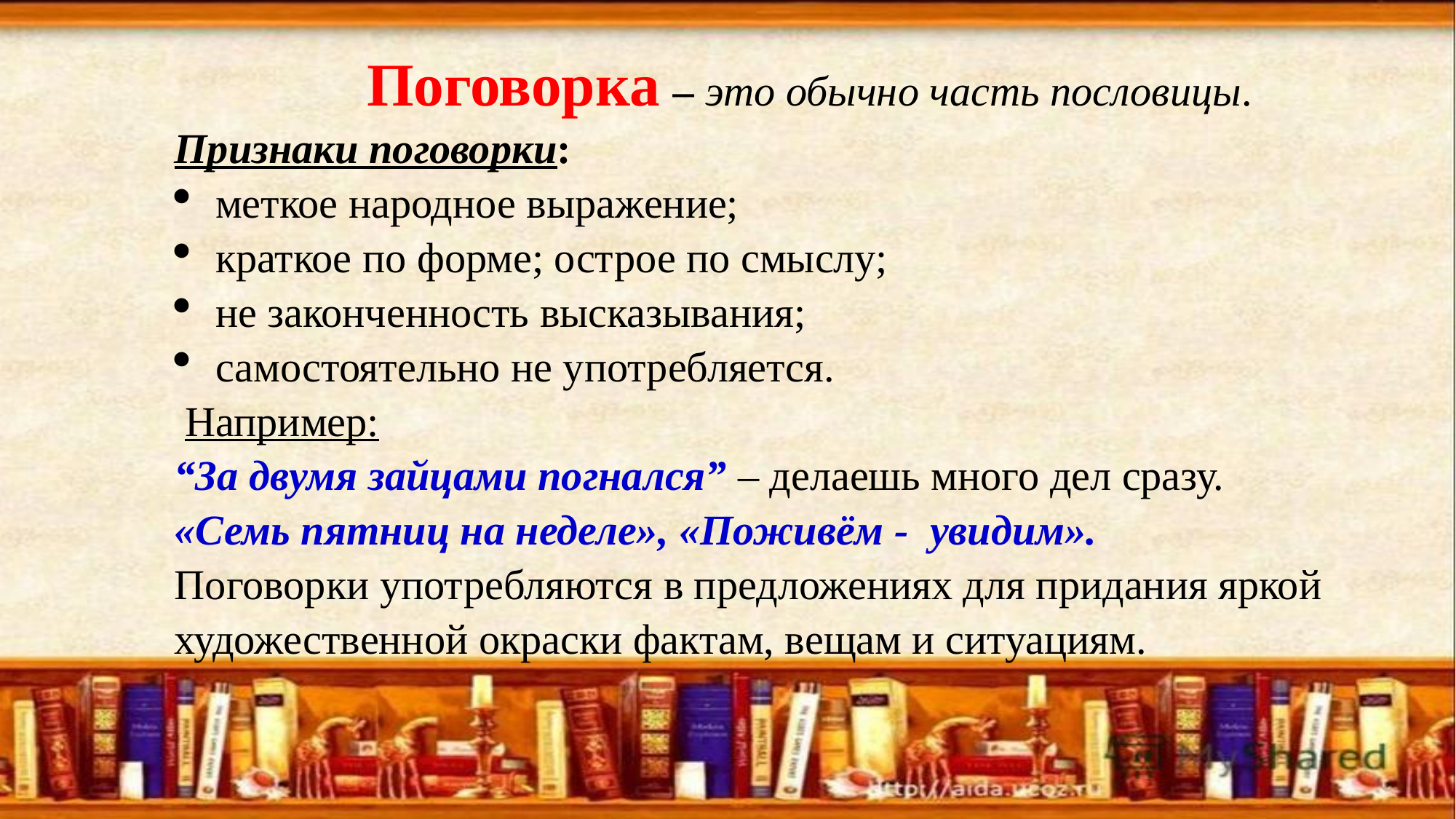

Поговорка – это обычно часть пословицы.
Признаки поговорки:
меткое народное выражение;
краткое по форме; острое по смыслу;
не законченность высказывания;
самостоятельно не употребляется.
 Например:
“За двумя зайцами погнался” – делаешь много дел сразу.
«Семь пятниц на неделе», «Поживём -  увидим».
Поговорки употребляются в предложениях для придания яркой
художественной окраски фактам, вещам и ситуациям.